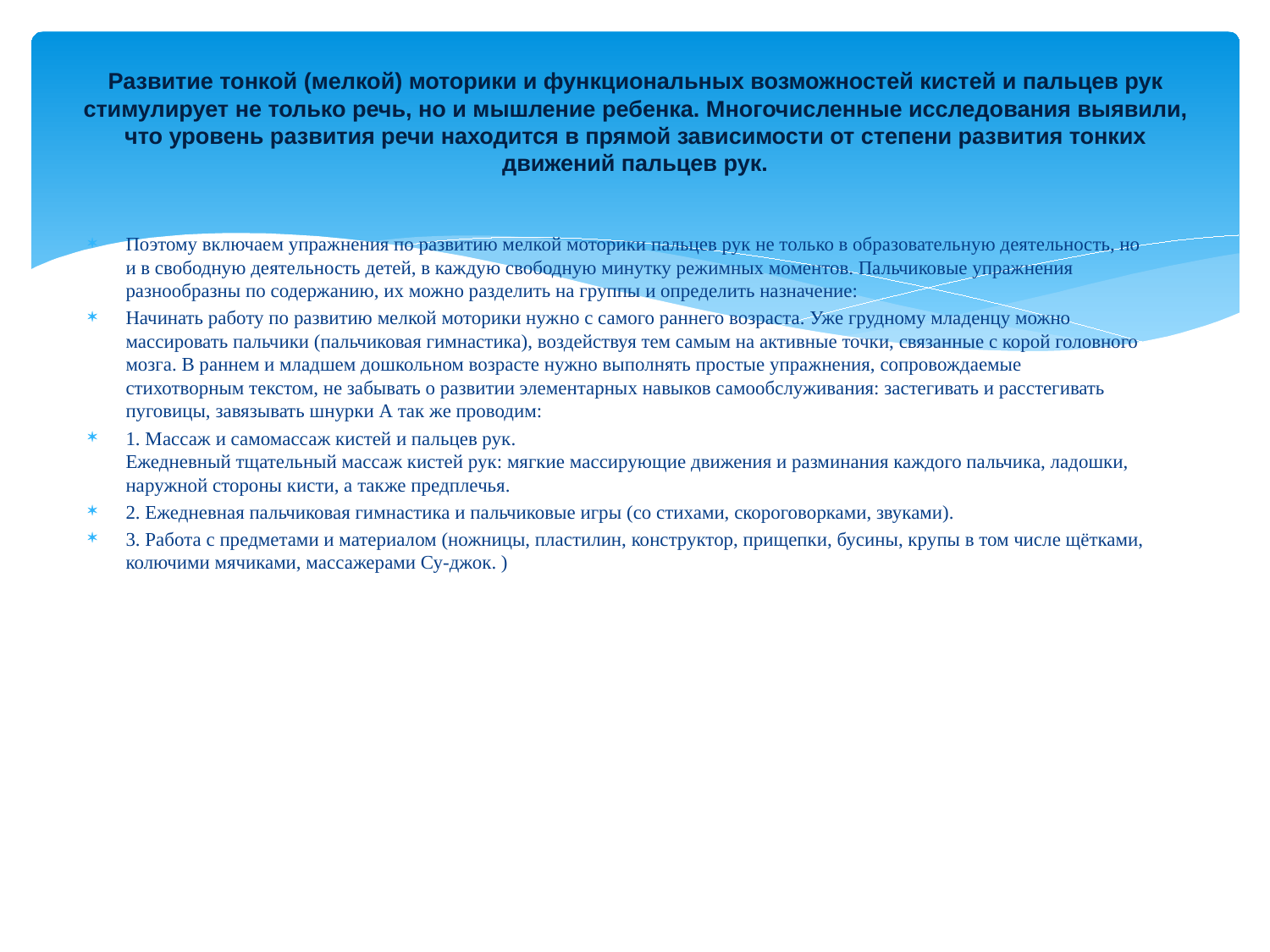

# Развитие тонкой (мелкой) моторики и функциональных возможностей кистей и пальцев рук стимулирует не только речь, но и мышление ребенка. Многочисленные исследования выявили, что уровень развития речи находится в прямой зависимости от степени развития тонких движений пальцев рук.

Поэтому включаем упражнения по развитию мелкой моторики пальцев рук не только в образовательную деятельность, но и в свободную деятельность детей, в каждую свободную минутку режимных моментов. Пальчиковые упражнения разнообразны по содержанию, их можно разделить на группы и определить назначение:
Начинать работу по развитию мелкой моторики нужно с самого раннего возраста. Уже грудному младенцу можно массировать пальчики (пальчиковая гимнастика), воздействуя тем самым на активные точки, связанные с корой головного мозга. В раннем и младшем дошкольном возрасте нужно выполнять простые упражнения, сопровождаемые стихотворным текстом, не забывать о развитии элементарных навыков самообслуживания: застегивать и расстегивать пуговицы, завязывать шнурки А так же проводим:
1. Массаж и самомассаж кистей и пальцев рук. 
Ежедневный тщательный массаж кистей рук: мягкие массирующие движения и разминания каждого пальчика, ладошки, наружной стороны кисти, а также предплечья.
2. Ежедневная пальчиковая гимнастика и пальчиковые игры (со стихами, скороговорками, звуками).
3. Работа с предметами и материалом (ножницы, пластилин, конструктор, прищепки, бусины, крупы в том числе щётками, колючими мячиками, массажерами Су-джок. )